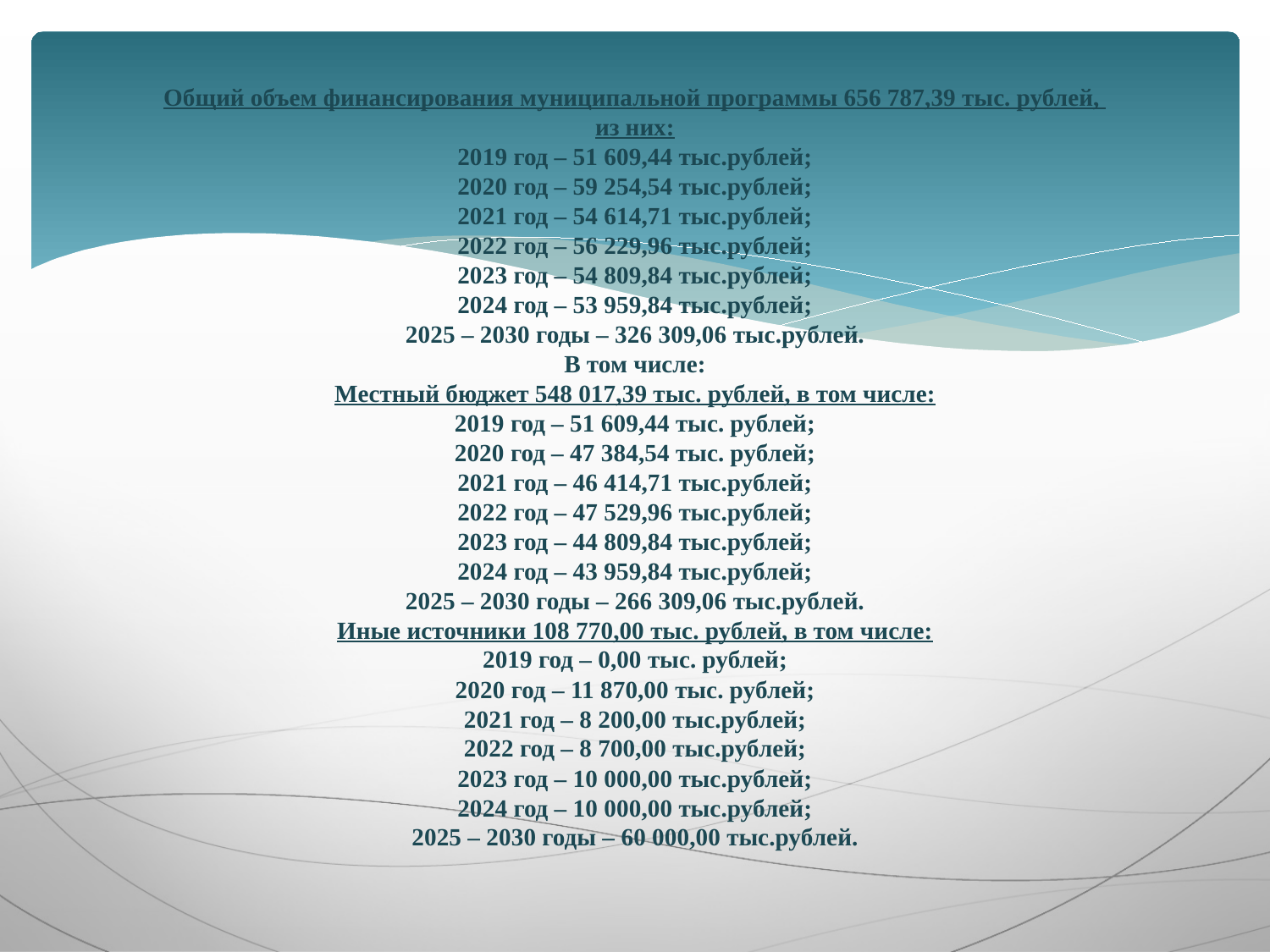

# Общий объем финансирования муниципальной программы 656 787,39 тыс. рублей, из них: 2019 год – 51 609,44 тыс.рублей; 2020 год – 59 254,54 тыс.рублей; 2021 год – 54 614,71 тыс.рублей; 2022 год – 56 229,96 тыс.рублей; 2023 год – 54 809,84 тыс.рублей; 2024 год – 53 959,84 тыс.рублей; 2025 – 2030 годы – 326 309,06 тыс.рублей. В том числе: Местный бюджет 548 017,39 тыс. рублей, в том числе: 2019 год – 51 609,44 тыс. рублей; 2020 год – 47 384,54 тыс. рублей; 2021 год – 46 414,71 тыс.рублей; 2022 год – 47 529,96 тыс.рублей; 2023 год – 44 809,84 тыс.рублей; 2024 год – 43 959,84 тыс.рублей; 2025 – 2030 годы – 266 309,06 тыс.рублей. Иные источники 108 770,00 тыс. рублей, в том числе: 2019 год – 0,00 тыс. рублей; 2020 год – 11 870,00 тыс. рублей; 2021 год – 8 200,00 тыс.рублей; 2022 год – 8 700,00 тыс.рублей; 2023 год – 10 000,00 тыс.рублей; 2024 год – 10 000,00 тыс.рублей; 2025 – 2030 годы – 60 000,00 тыс.рублей.